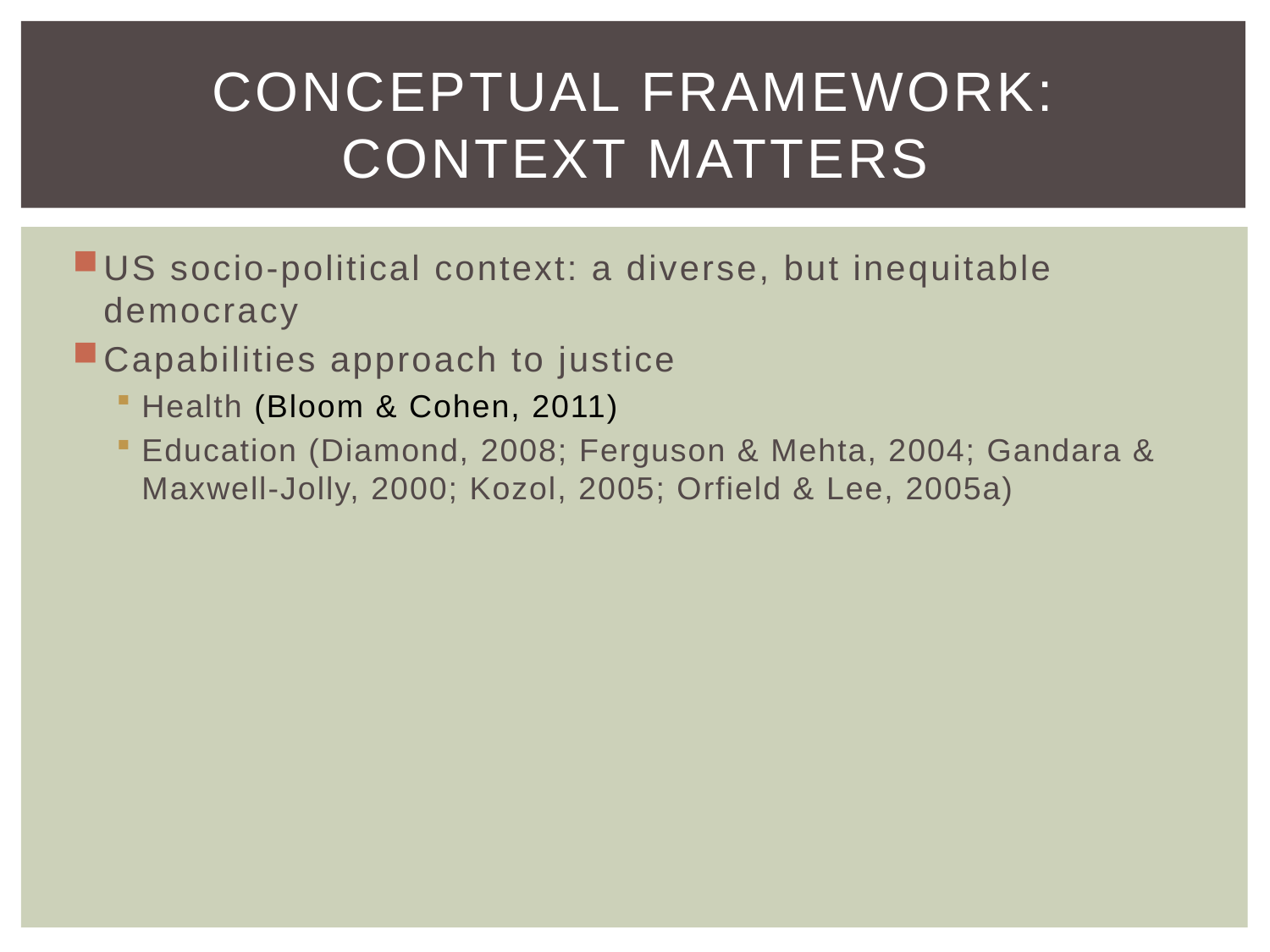

# Conceptual Framework: Context Matters
US socio-political context: a diverse, but inequitable democracy
Capabilities approach to justice
Health (Bloom & Cohen, 2011)
Education (Diamond, 2008; Ferguson & Mehta, 2004; Gandara & Maxwell-Jolly, 2000; Kozol, 2005; Orfield & Lee, 2005a)